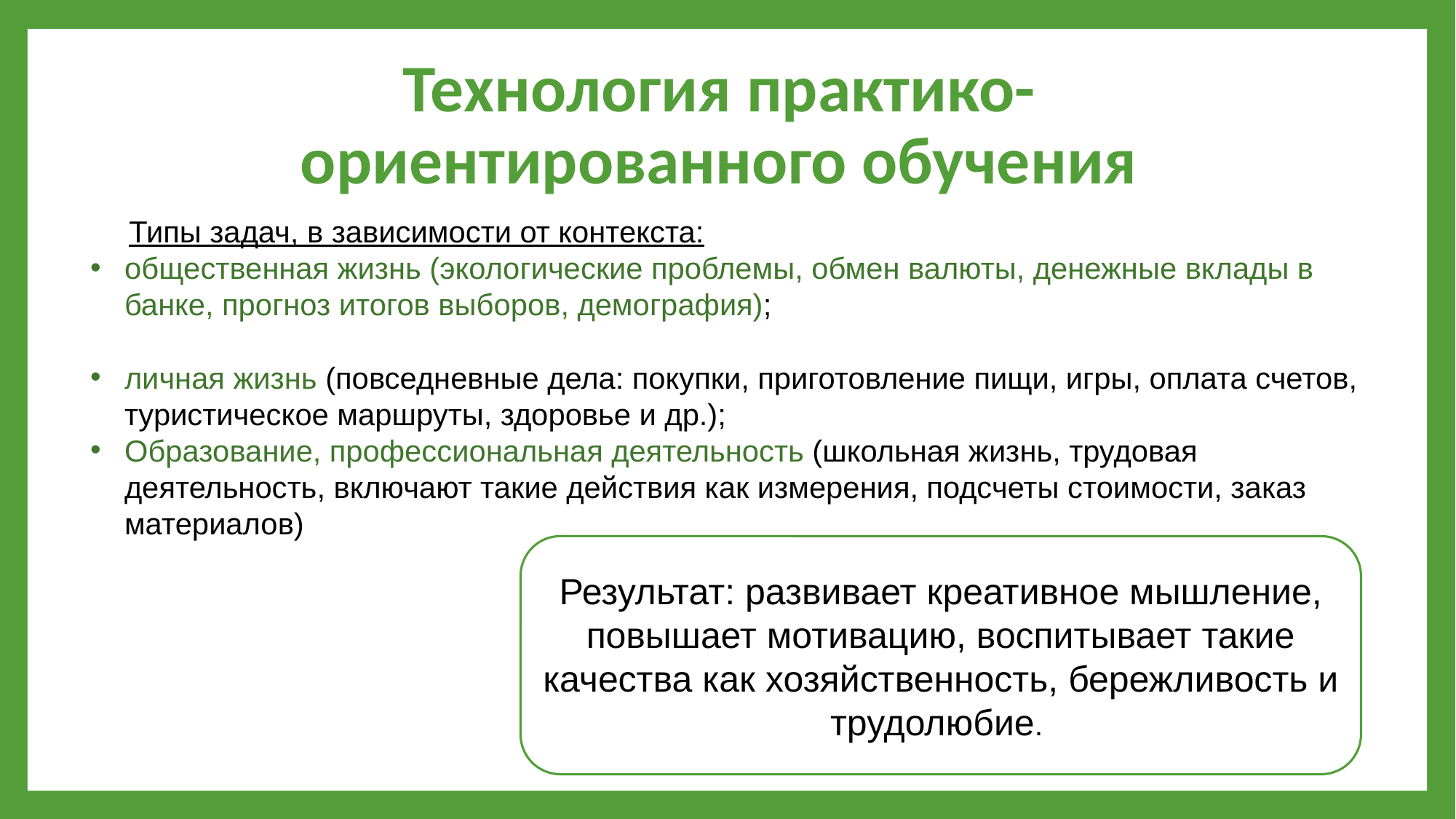

# Технология практико-ориентированного обучения
Типы задач, в зависимости от контекста:
общественная жизнь (экологические проблемы, обмен валюты, денежные вклады в банке, прогноз итогов выборов, демография);
личная жизнь (повседневные дела: покупки, приготовление пищи, игры, оплата счетов, туристическое маршруты, здоровье и др.);
Образование, профессиональная деятельность (школьная жизнь, трудовая деятельность, включают такие действия как измерения, подсчеты стоимости, заказ материалов)

Результат: развивает креативное мышление, повышает мотивацию, воспитывает такие качества как хозяйственность, бережливость и трудолюбие.